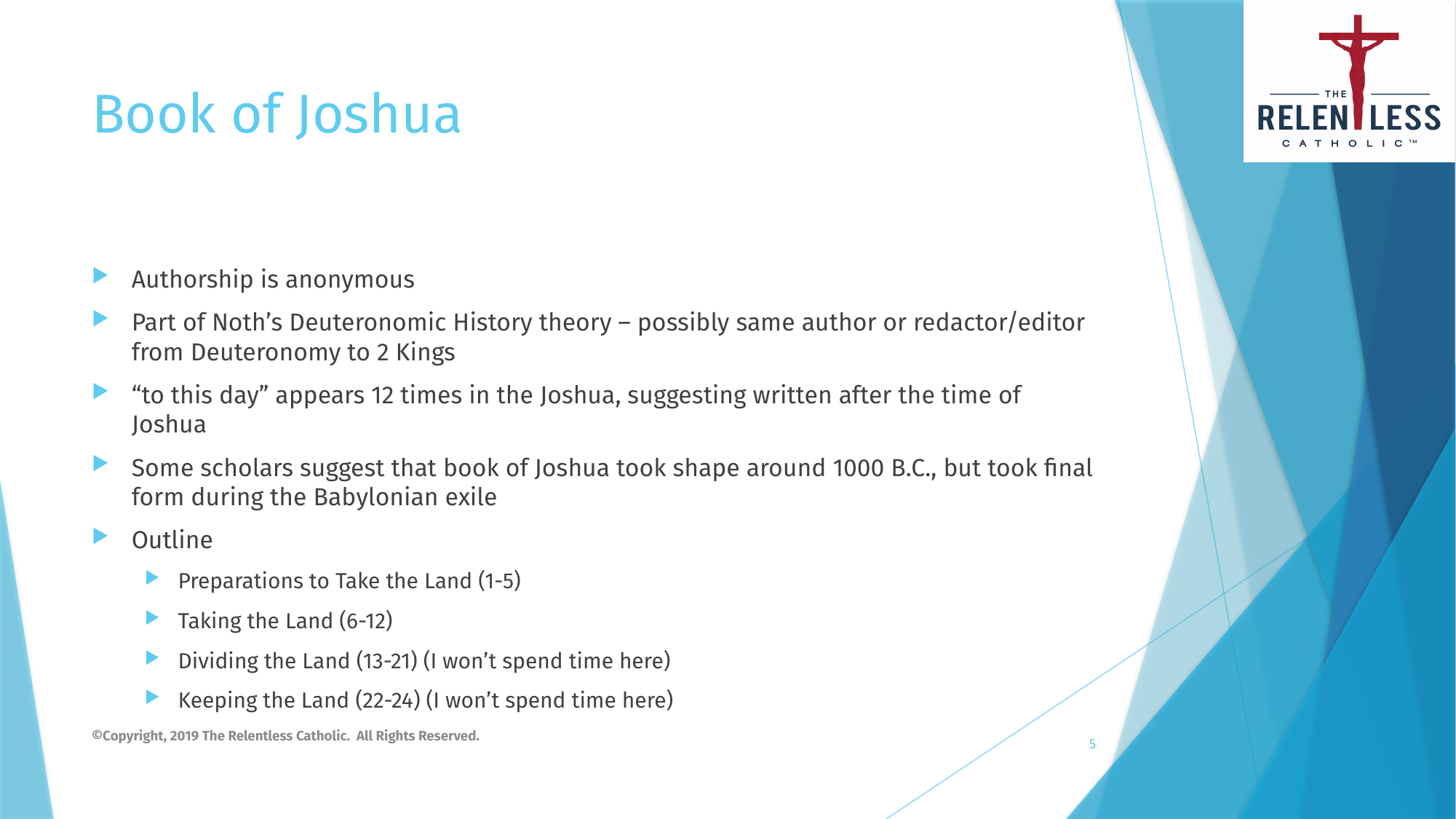

# Book of Joshua
Authorship is anonymous
Part of Noth’s Deuteronomic History theory – possibly same author or redactor/editor from Deuteronomy to 2 Kings
“to this day” appears 12 times in the Joshua, suggesting written after the time of Joshua
Some scholars suggest that book of Joshua took shape around 1000 B.C., but took final form during the Babylonian exile
Outline
Preparations to Take the Land (1-5)
Taking the Land (6-12)
Dividing the Land (13-21) (I won’t spend time here)
Keeping the Land (22-24) (I won’t spend time here)

©Copyright, 2019 The Relentless Catholic.  All Rights Reserved.

5